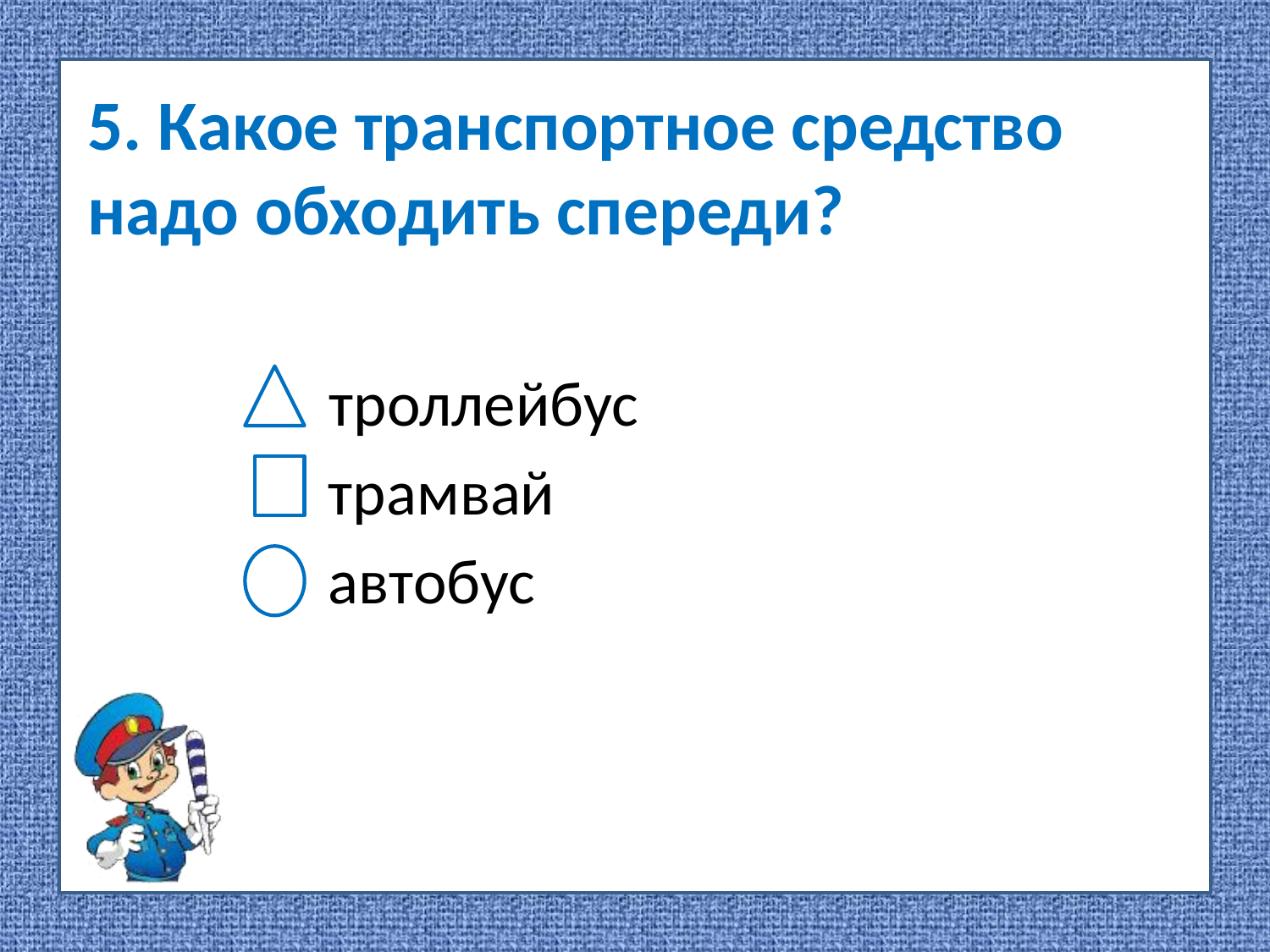

# 5. Какое транспортное средство надо обходить спереди?
        троллейбус
       трамвай
       автобус